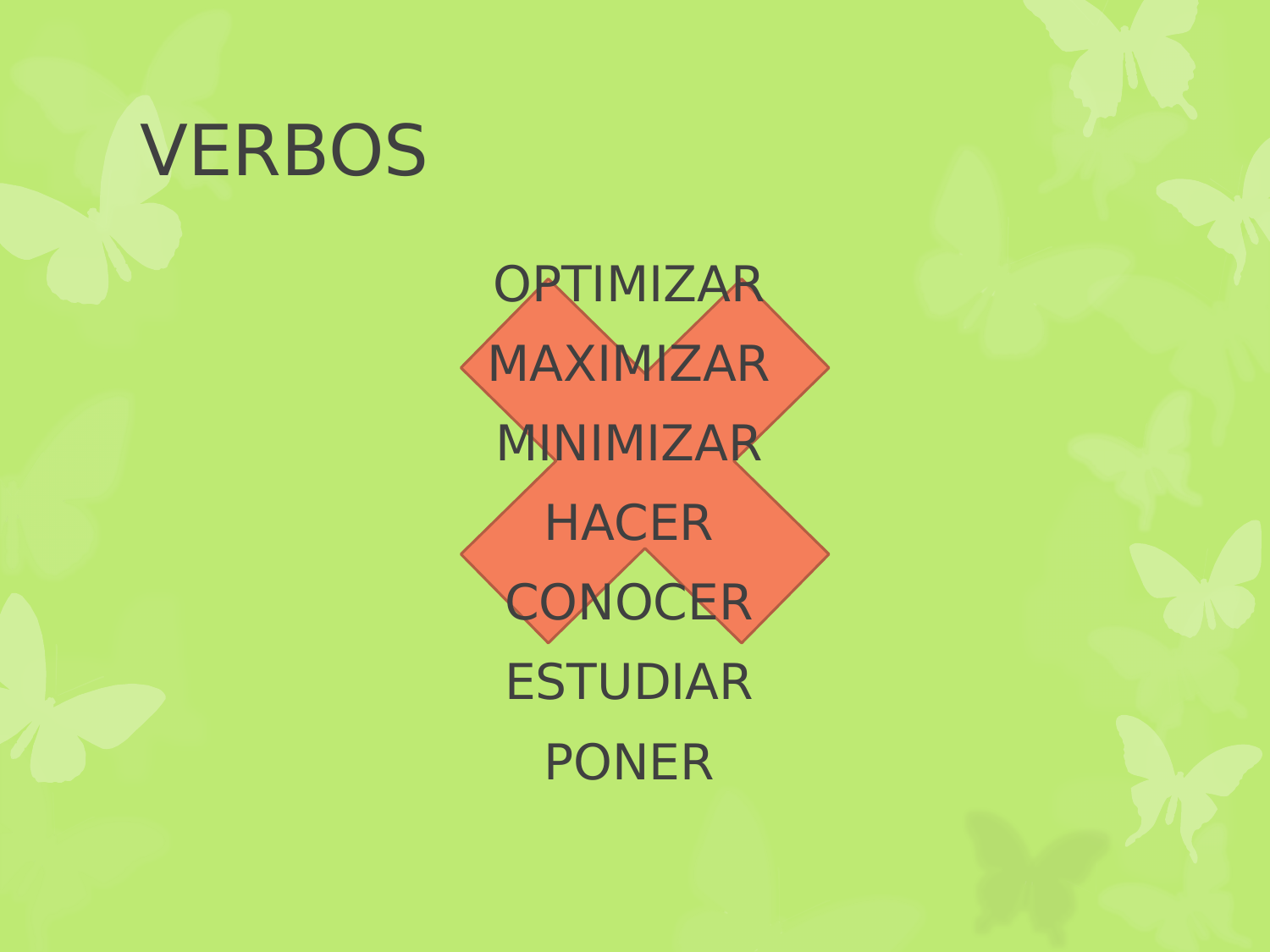

# VERBOS

OPTIMIZAR
MAXIMIZAR
MINIMIZAR
HACER
CONOCER
ESTUDIAR
PONER